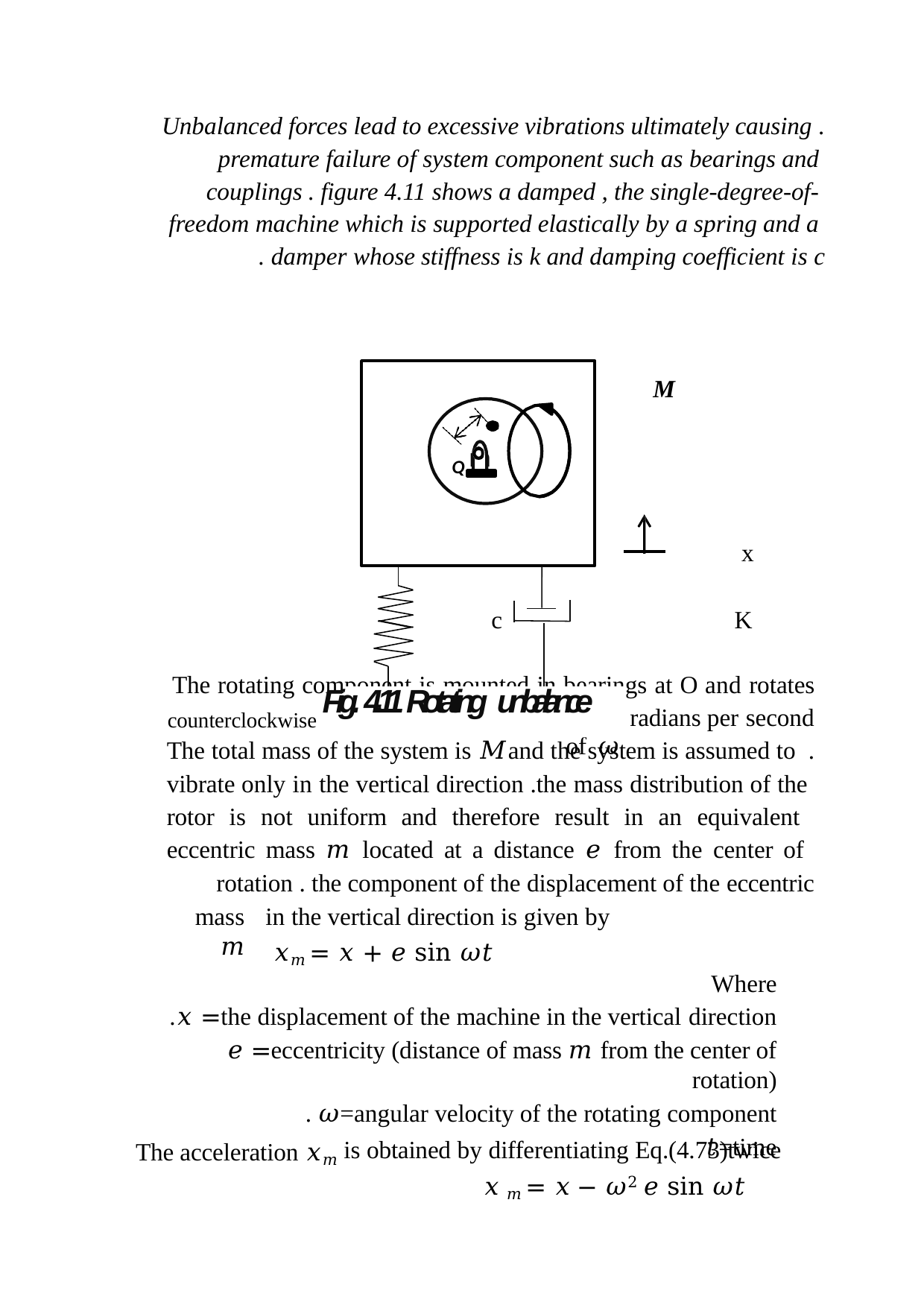

.Unbalanced forces lead to excessive vibrations ultimately causing  premature failure of system component such as bearings and  couplings . figure 4.11 shows a damped , the single-degree-of-  freedom machine which is supported elastically by a spring and a  damper whose stiffness is k and damping coefficient is c .

M

Q m

x

K	c

The rotating component is mounted in bearings at O and rotates
counterclockwise Fig. 4.11 Rotating unbalance

radians per second
at an angular velocity of 𝜔
. The total mass of the system is 𝑀and the system is assumed to  vibrate only in the vertical direction .the mass distribution of the  rotor is not uniform and therefore result in an equivalent  eccentric mass 𝑚 located at a distance 𝑒 from the center of  rotation . the component of the displacement of the eccentric
in the vertical direction is given by
𝑥𝑚 = 𝑥 + 𝑒 sin 𝜔𝑡
mass 𝑚
Where
𝑥 =the displacement of the machine in the vertical direction.
𝑒 =eccentricity (distance of mass 𝑚 from the center of rotation)
𝜔=angular velocity of the rotating component .
𝑡=time
 	is obtained by differentiating Eq.(4.73)twice
𝑥 𝑚 = 𝑥 − 𝜔2 𝑒 sin 𝜔𝑡
The acceleration 𝑥𝑚